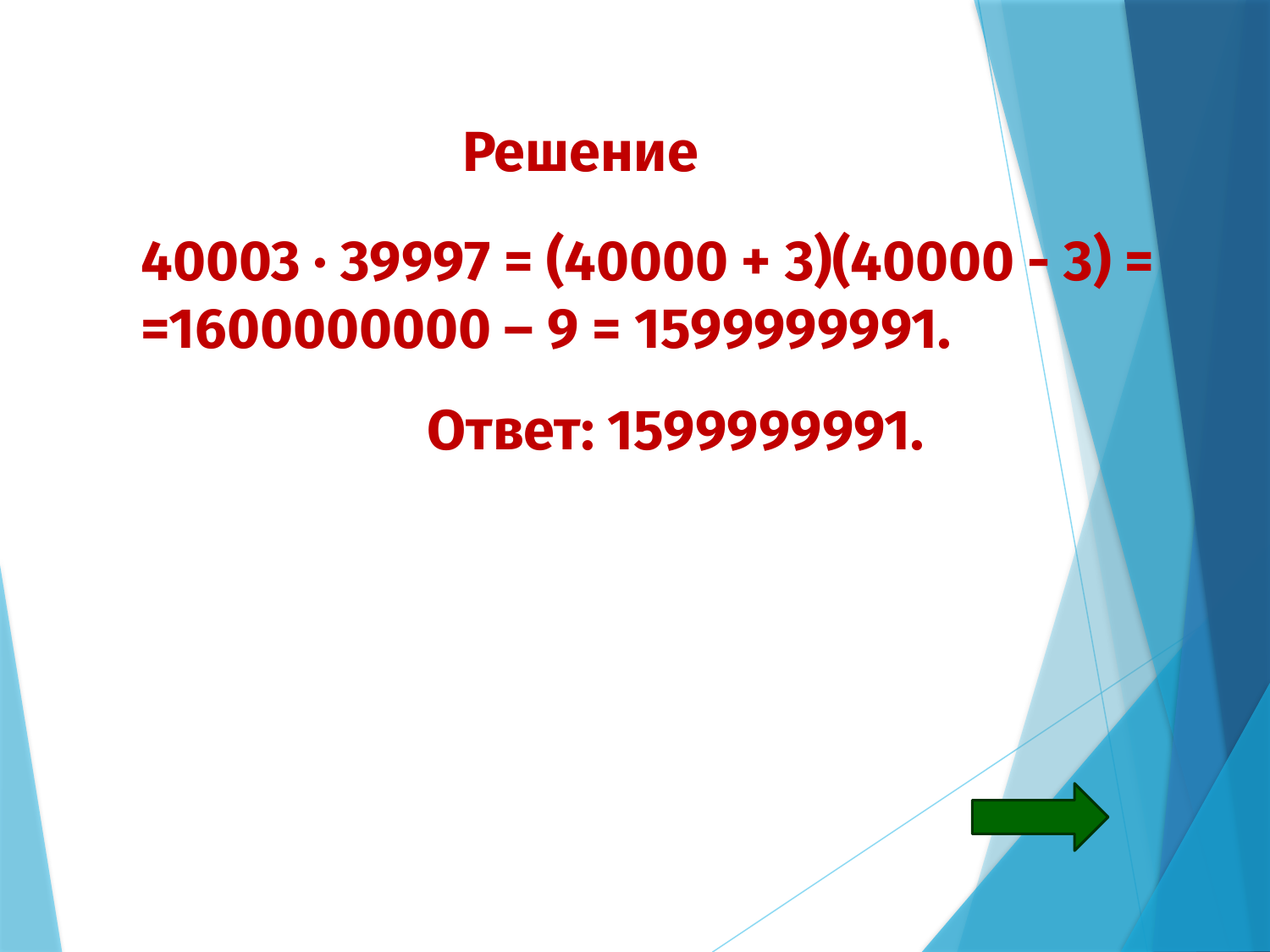

Решение
40003 · 39997 = (40000 + 3)(40000 - 3) =
=1600000000 – 9 = 1599999991.
Ответ: 1599999991.